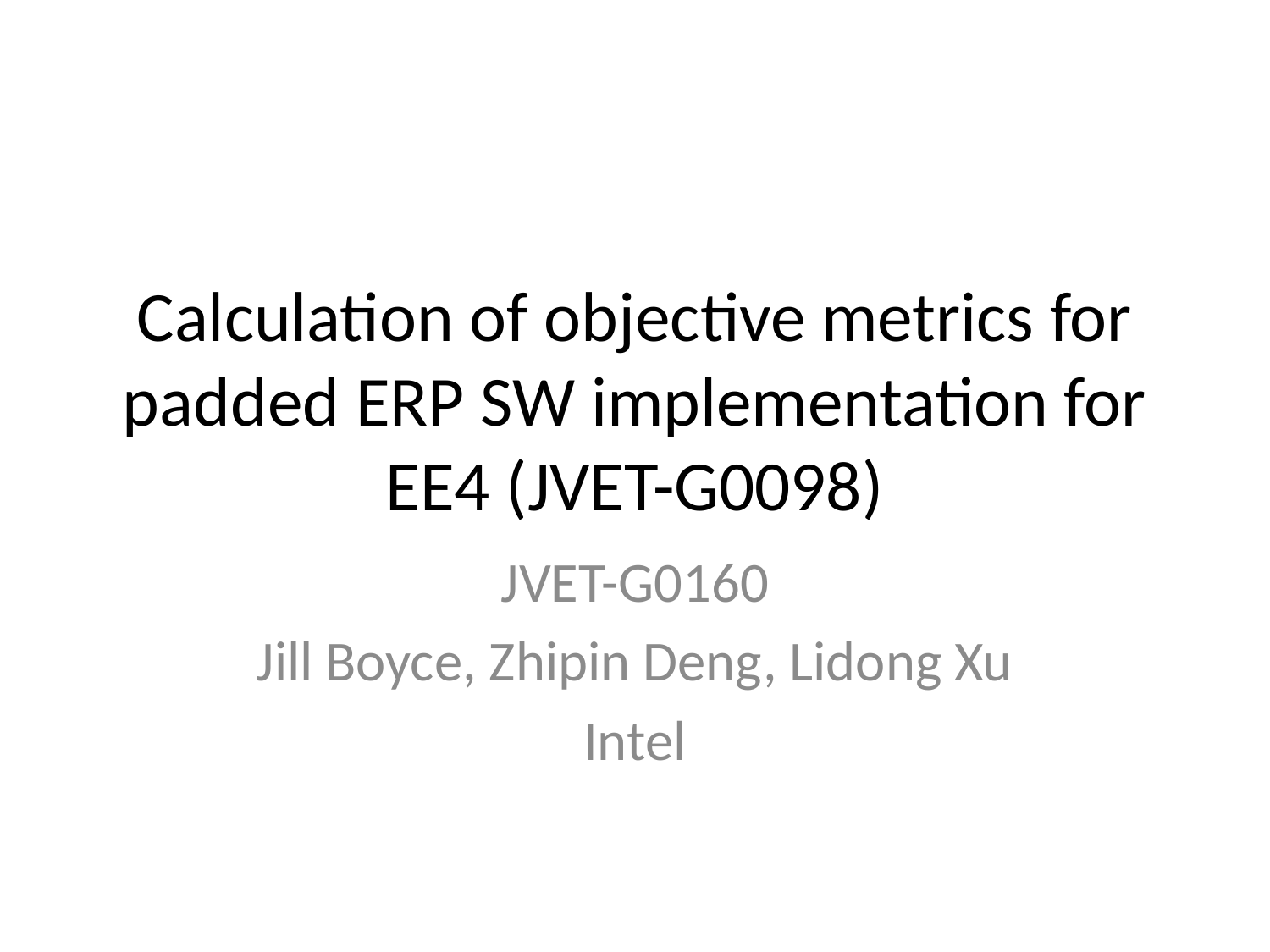

# Calculation of objective metrics for padded ERP SW implementation for EE4 (JVET-G0098)
JVET-G0160
Jill Boyce, Zhipin Deng, Lidong Xu
Intel